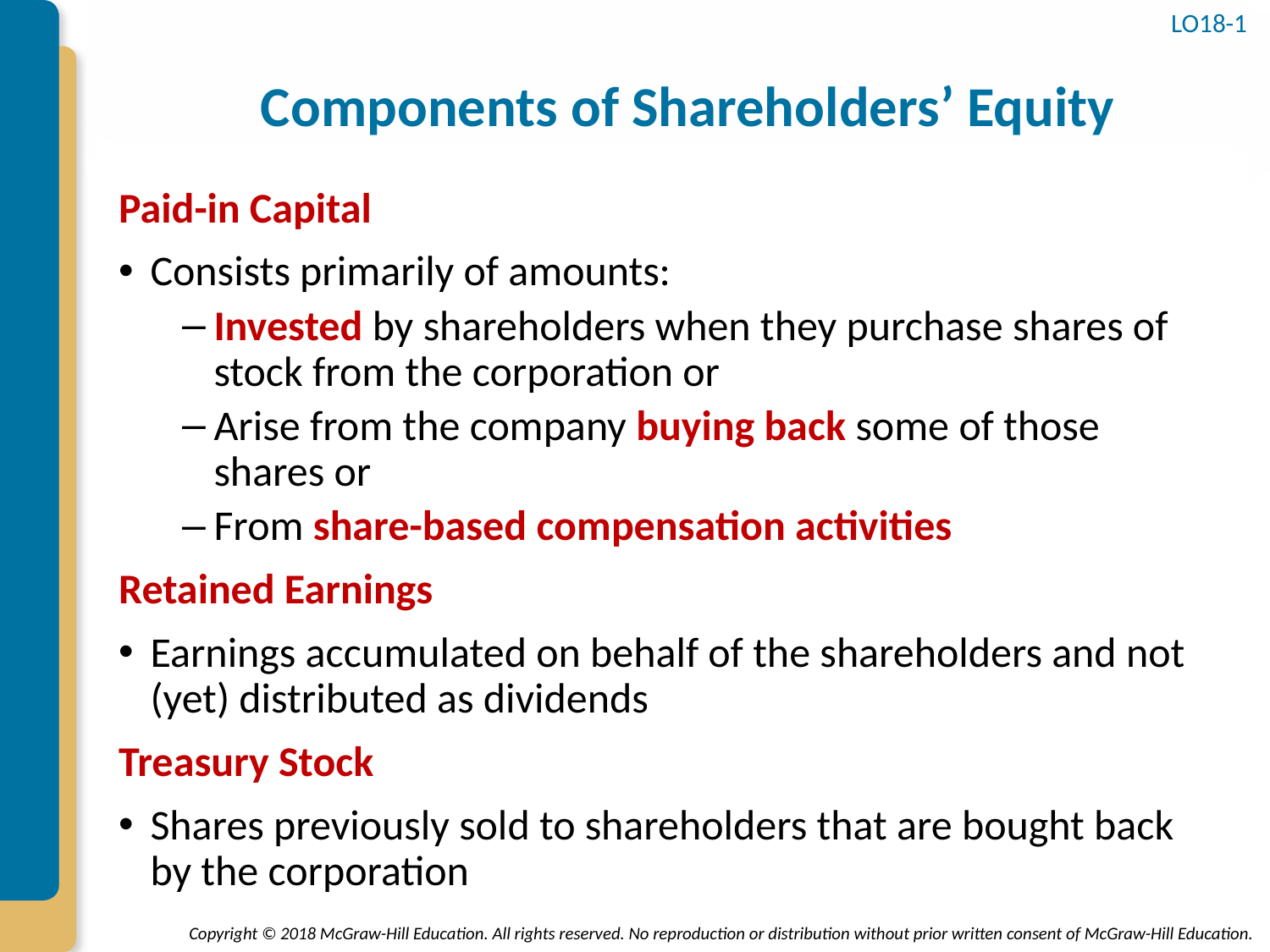

# Components of Shareholders’ Equity
LO18-1
Paid-in Capital
Consists primarily of amounts:
Invested by shareholders when they purchase shares of stock from the corporation or
Arise from the company buying back some of those shares or
From share-based compensation activities
Retained Earnings
Earnings accumulated on behalf of the shareholders and not (yet) distributed as dividends
Treasury Stock
Shares previously sold to shareholders that are bought back by the corporation